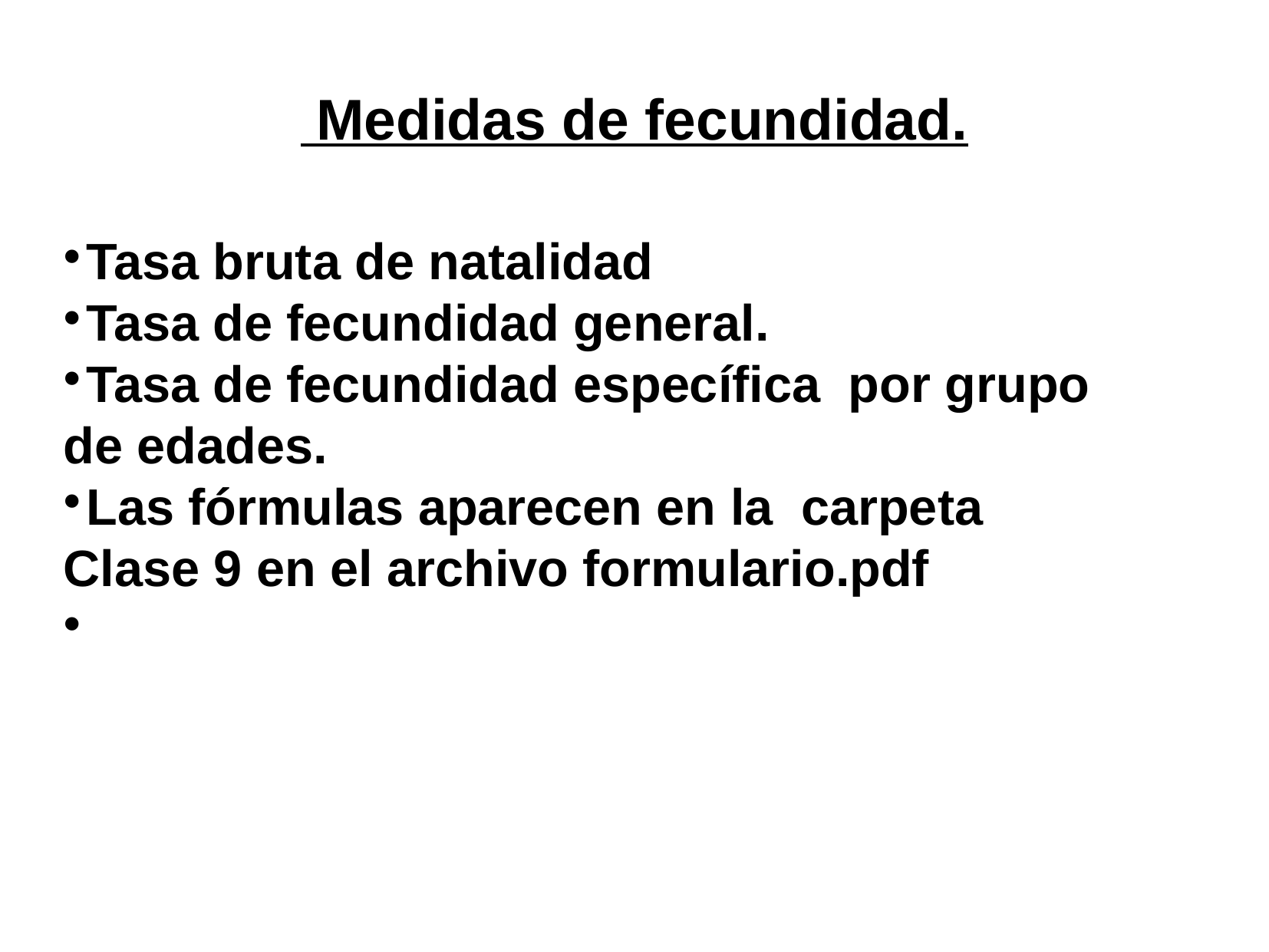

Medidas de fecundidad.

Tasa bruta de natalidad
Tasa de fecundidad general.
Tasa de fecundidad específica  por grupo
de edades.
Las fórmulas aparecen en la  carpeta
Clase 9 en el archivo formulario.pdf